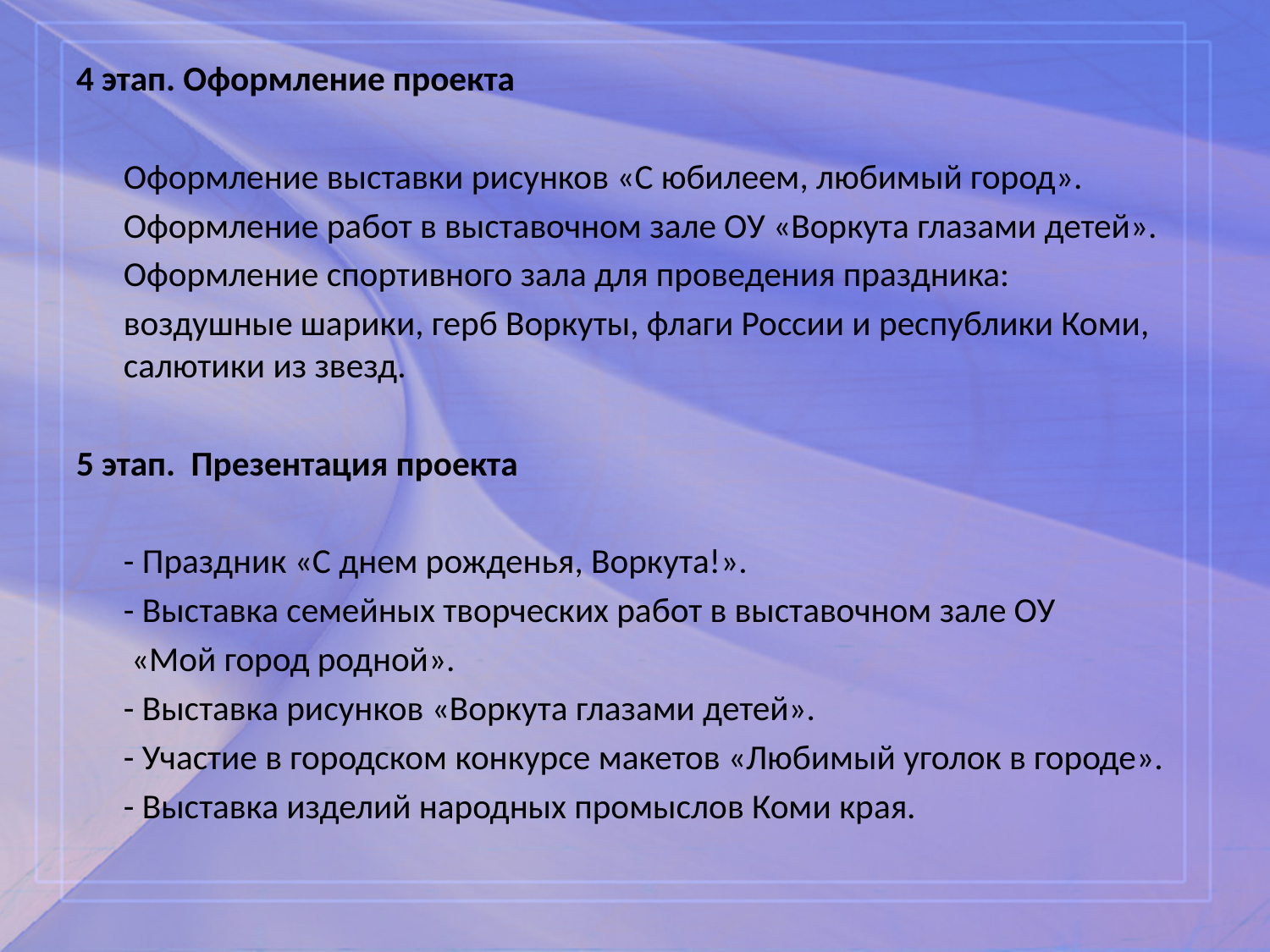

4 этап. Оформление проекта

	Оформление выставки рисунков «С юбилеем, любимый город».
	Оформление работ в выставочном зале ОУ «Воркута глазами детей».
	Оформление спортивного зала для проведения праздника:
	воздушные шарики, герб Воркуты, флаги России и республики Коми, салютики из звезд.

5 этап.  Презентация проекта

	- Праздник «С днем рожденья, Воркута!».
	- Выставка семейных творческих работ в выставочном зале ОУ
	 «Мой город родной».
	- Выставка рисунков «Воркута глазами детей».
	- Участие в городском конкурсе макетов «Любимый уголок в городе».
	- Выставка изделий народных промыслов Коми края.